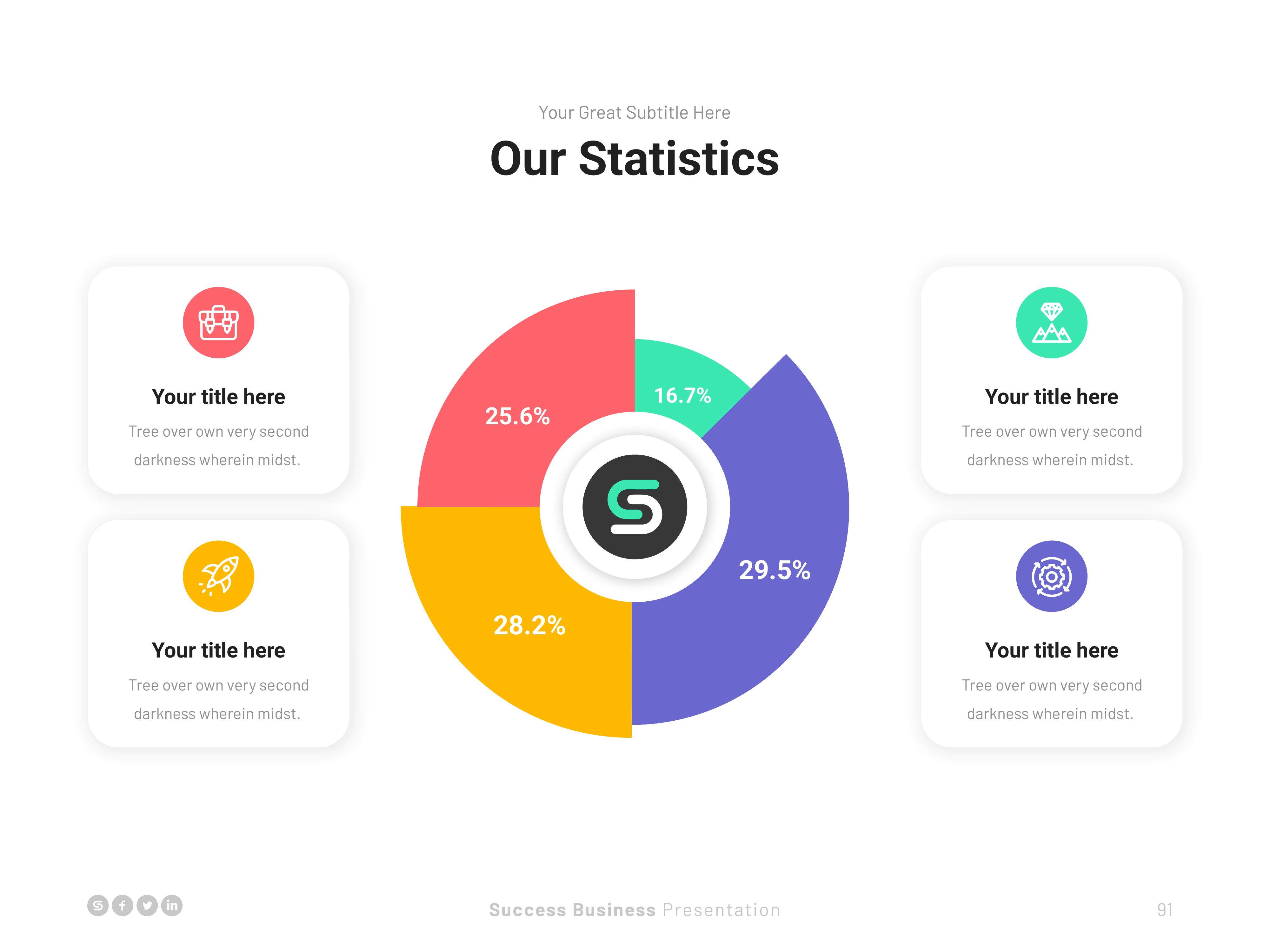

Your Great Subtitle Here
Our Statistics

28.2%

25.6%

29.5%

16.7%
Your title here
Tree over own very second darkness wherein midst.
Your title here
Tree over own very second darkness wherein midst.

Your title here
Tree over own very second darkness wherein midst.
Your title here
Tree over own very second darkness wherein midst.